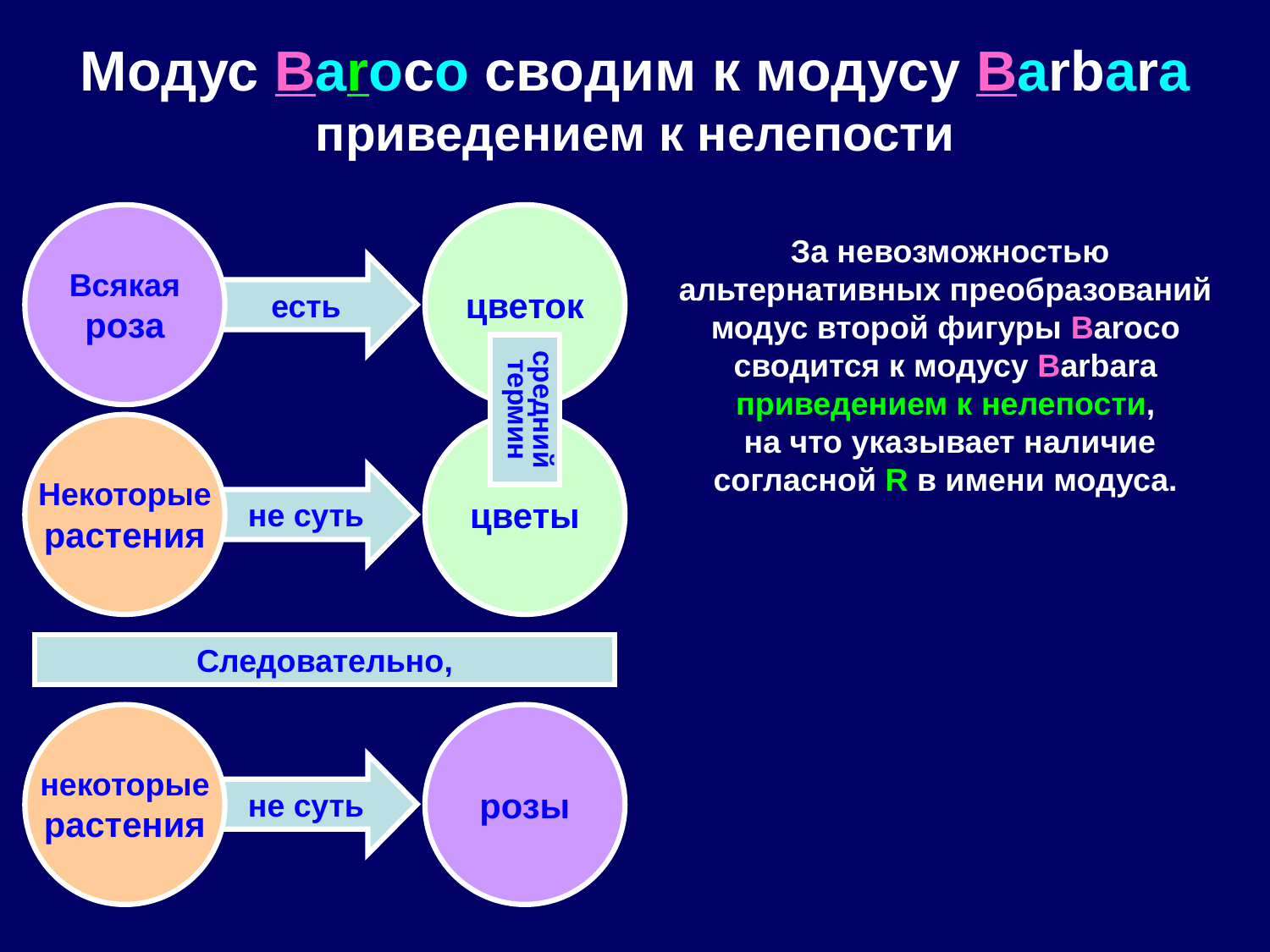

# Модус Baroco сводим к модусу Barbara приведением к нелепости
Всякая
роза
цветок
За невозможностью альтернативных преобразований
модус второй фигуры Baroco
сводится к модусу Barbara
приведением к нелепости,
на что указывает наличие согласной R в имени модуса.
есть
средний
термин
Некоторые
растения
цветы
не суть
Следовательно,
некоторые
растения
розы
не суть